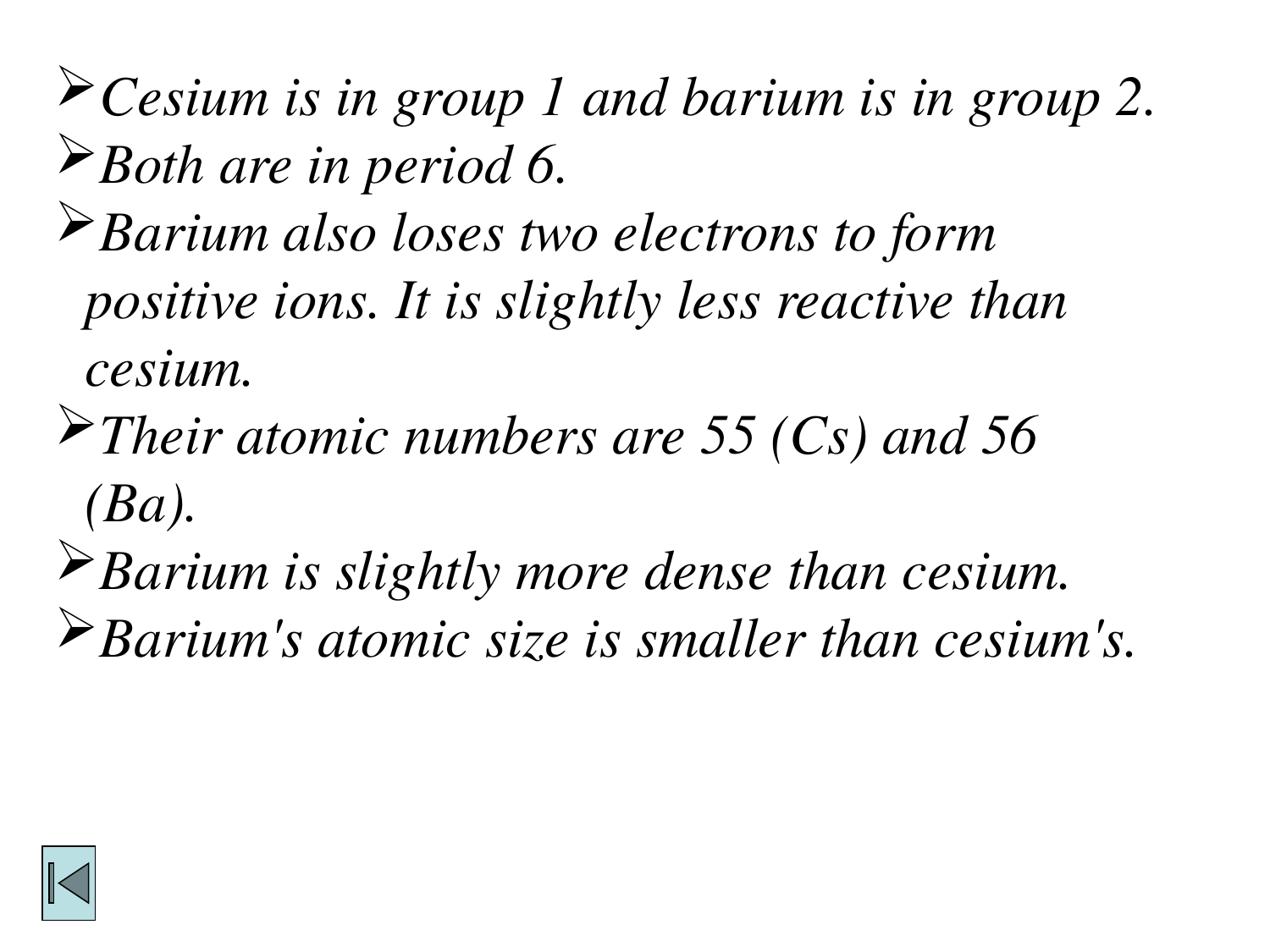

Cesium is in group 1 and barium is in group 2.
Both are in period 6.
Barium also loses two electrons to form positive ions. It is slightly less reactive than cesium.
Their atomic numbers are 55 (Cs) and 56 (Ba).
Barium is slightly more dense than cesium.
Barium's atomic size is smaller than cesium's.